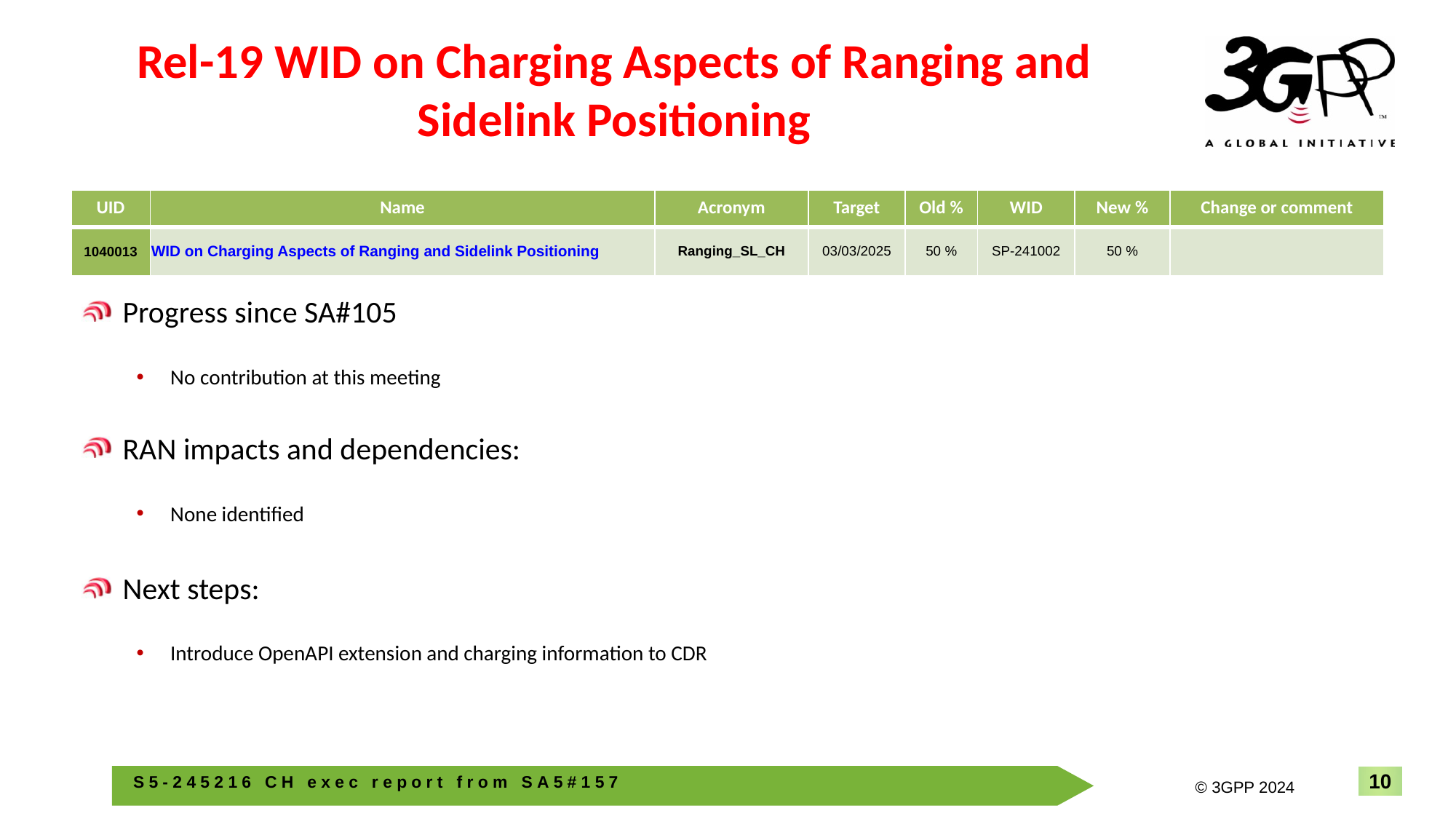

# Rel-19 WID on Charging Aspects of Ranging and Sidelink Positioning
| UID | Name | Acronym | Target | Old % | WID | New % | Change or comment |
| --- | --- | --- | --- | --- | --- | --- | --- |
| 1040013 | WID on Charging Aspects of Ranging and Sidelink Positioning | Ranging\_SL\_CH | 03/03/2025 | 50 % | SP-241002 | 50 % |  |
Progress since SA#105

No contribution at this meeting

RAN impacts and dependencies:

None identified

Next steps:

Introduce OpenAPI extension and charging information to CDR